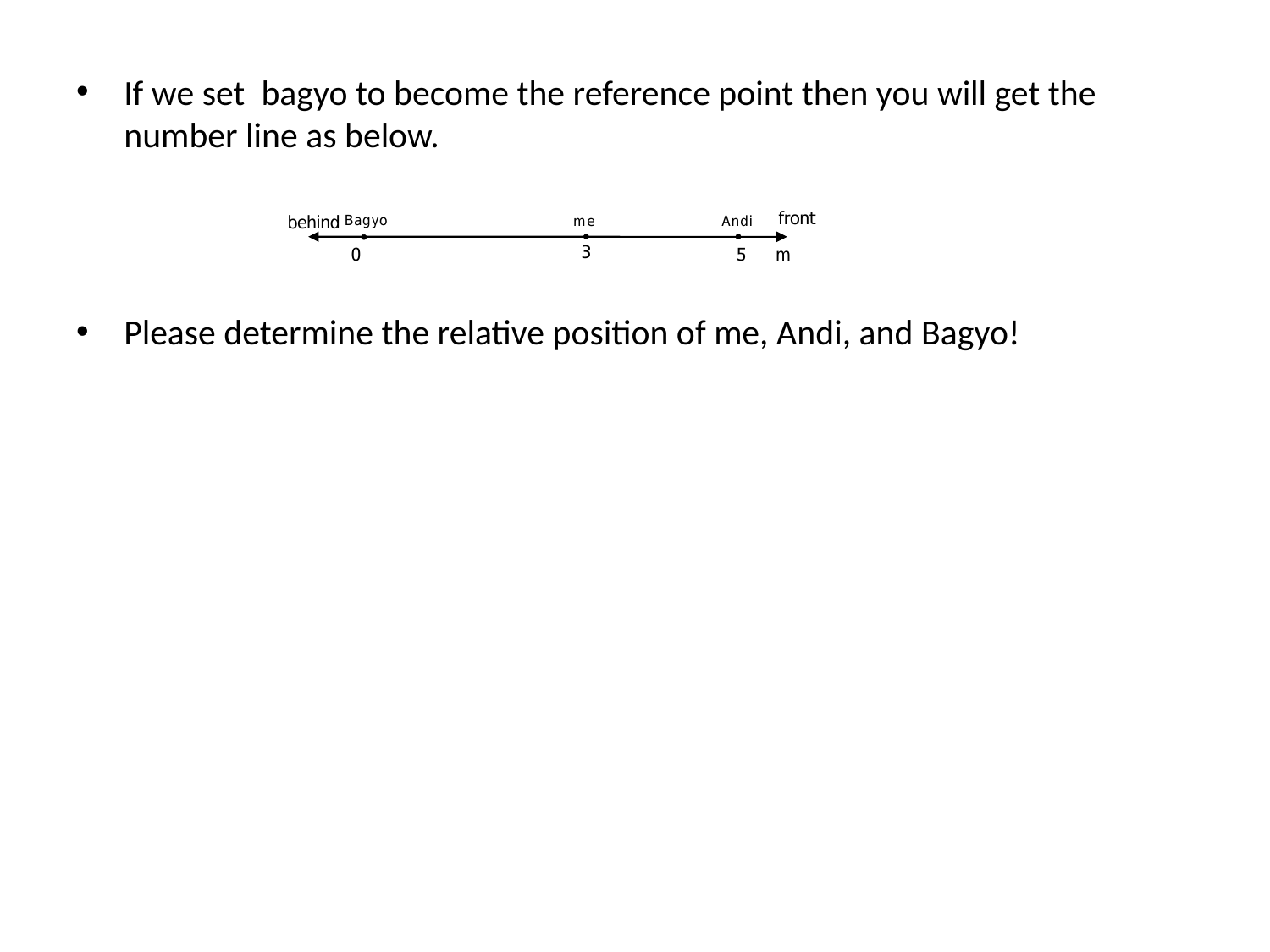

If we set  bagyo to become the reference point then you will get the number line as below.

Please determine the relative position of me, Andi, and Bagyo!

front
behind
Bagyo
me
Andi
3

m

0
5